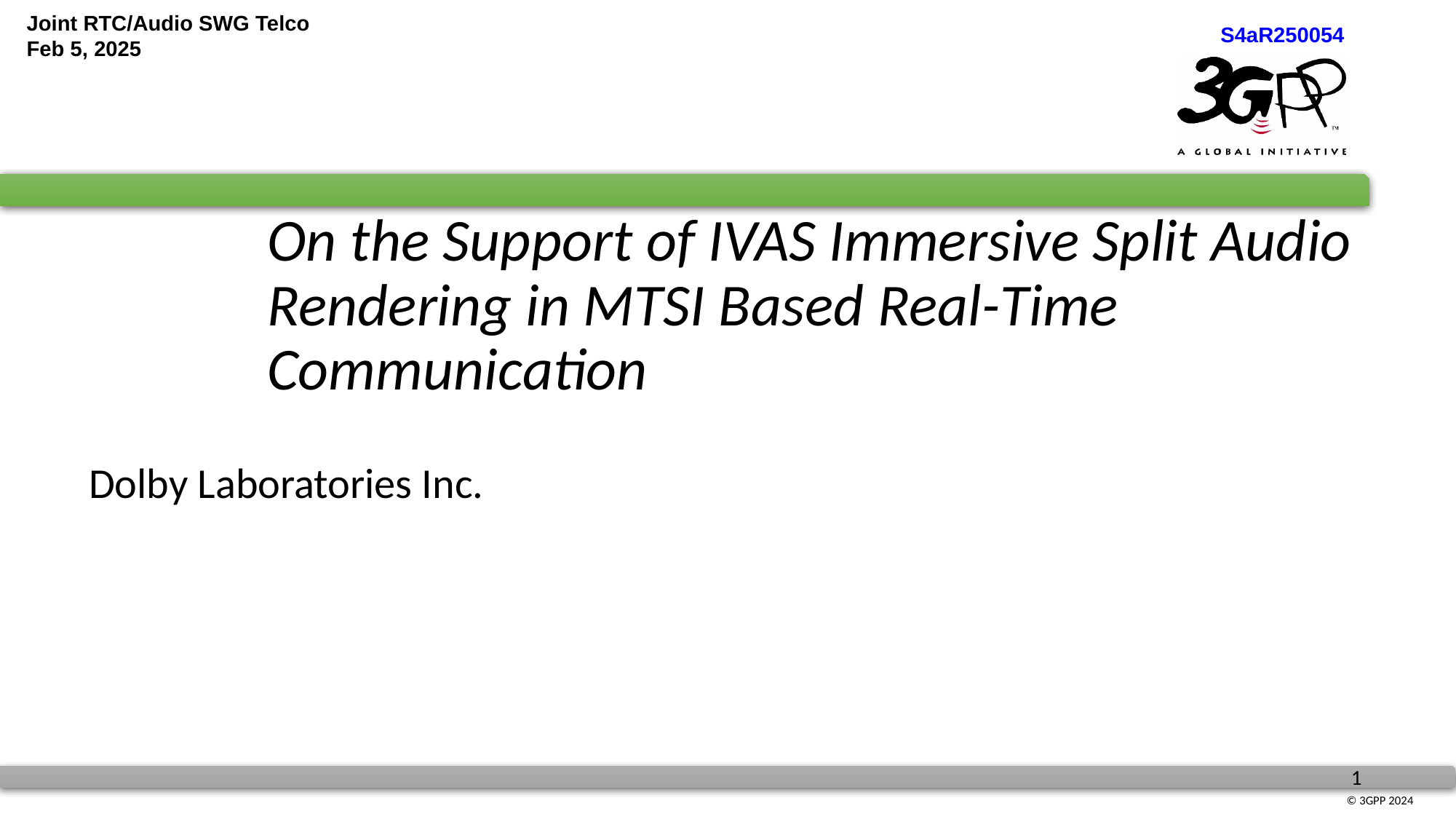

# On the Support of IVAS Immersive Split Audio Rendering in MTSI Based Real-Time Communication
Dolby Laboratories Inc.